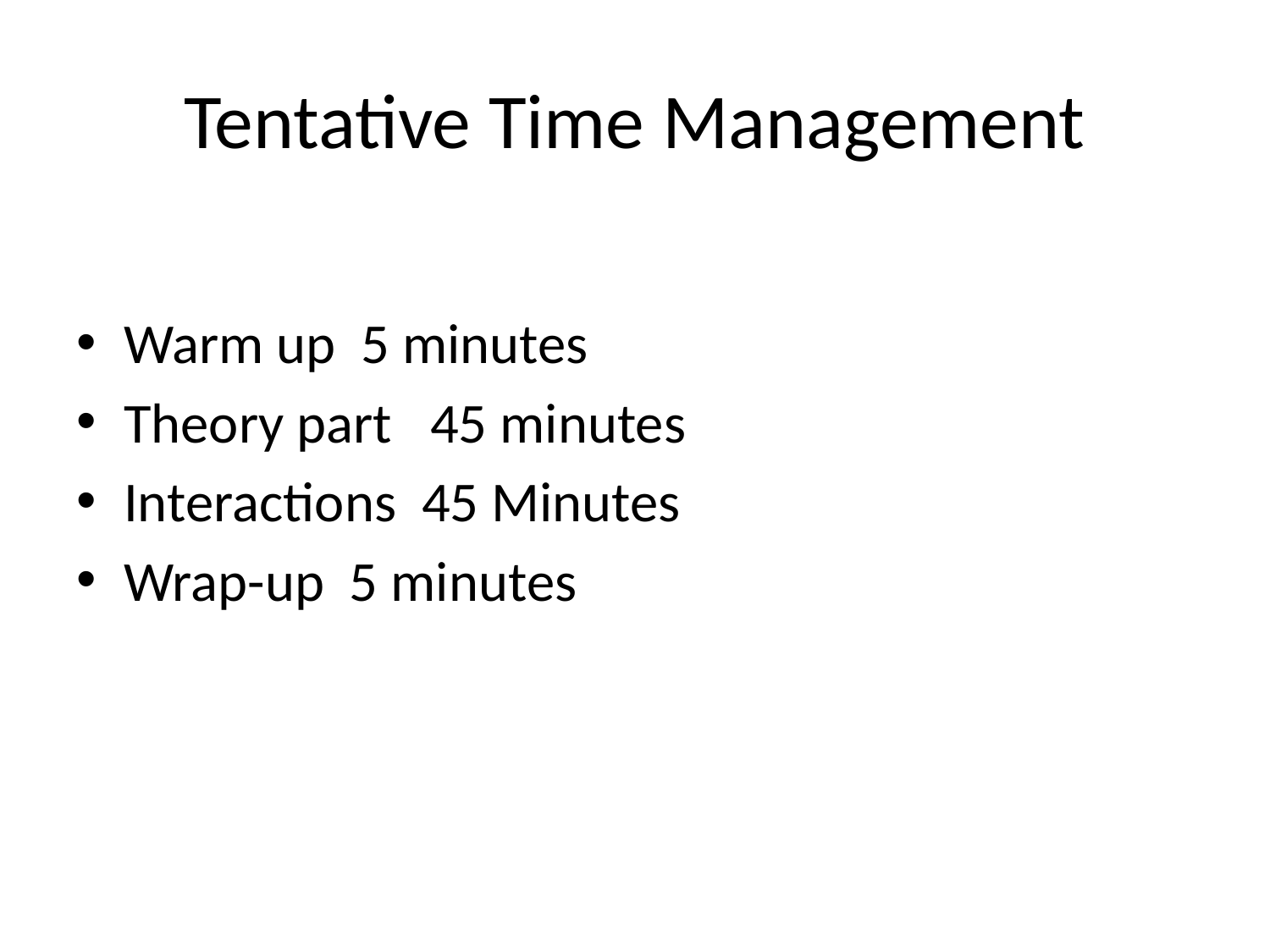

# Tentative Time Management

Warm up  5 minutes
Theory part   45 minutes
Interactions  45 Minutes
Wrap-up  5 minutes